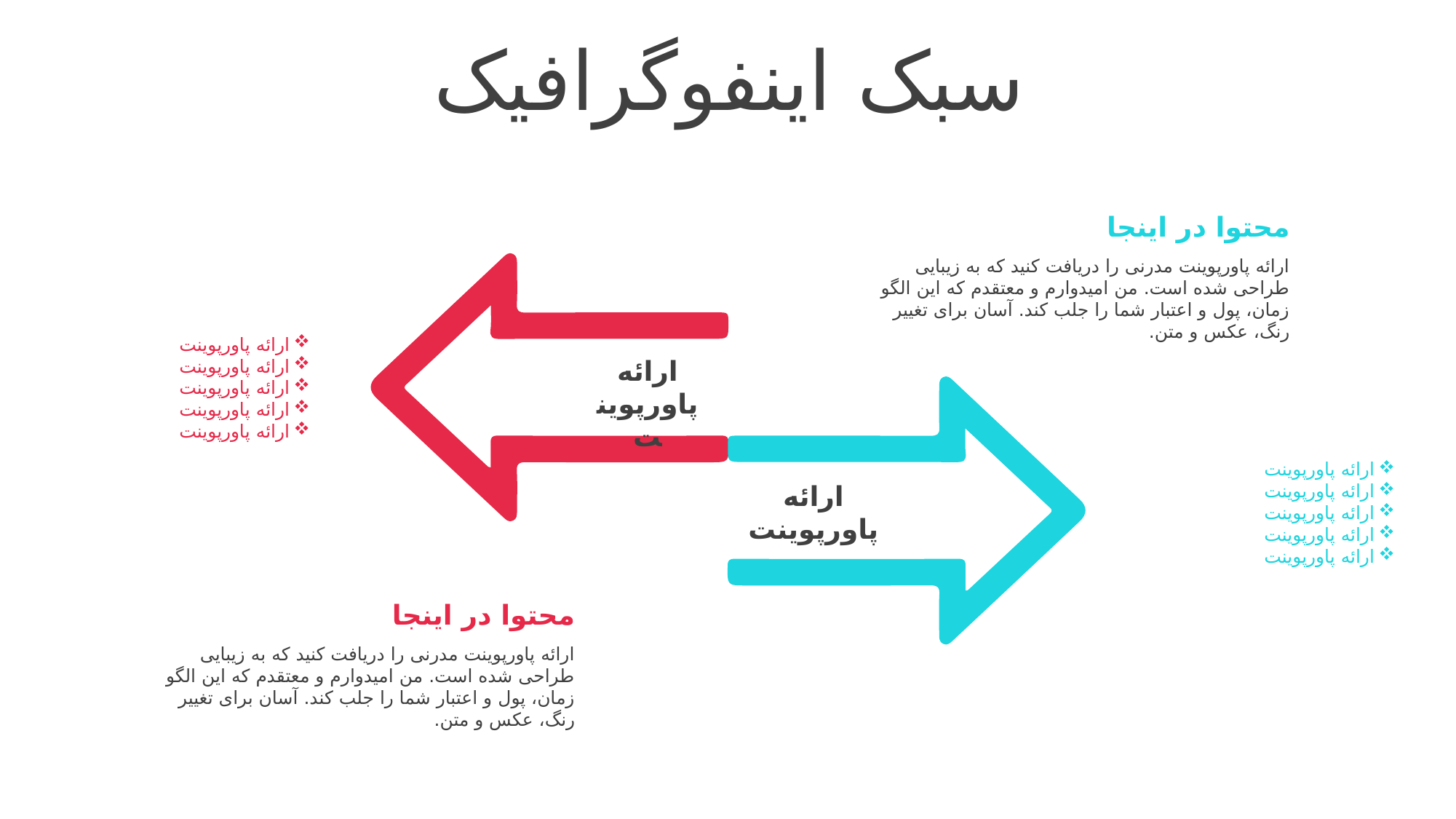

سبک اینفوگرافیک
محتوا در اینجا
ارائه پاورپوینت مدرنی را دریافت کنید که به زیبایی طراحی شده است. من امیدوارم و معتقدم که این الگو زمان، پول و اعتبار شما را جلب کند. آسان برای تغییر رنگ، عکس و متن.

ارائه پاورپوینت
ارائه پاورپوینت
ارائه پاورپوینت
ارائه پاورپوینت
ارائه پاورپوینت
ارائه پاورپوینت
ارائه پاورپوینت
ارائه پاورپوینت
ارائه پاورپوینت
ارائه پاورپوینت
ارائه پاورپوینت
ارائه پاورپوینت
محتوا در اینجا
ارائه پاورپوینت مدرنی را دریافت کنید که به زیبایی طراحی شده است. من امیدوارم و معتقدم که این الگو زمان، پول و اعتبار شما را جلب کند. آسان برای تغییر رنگ، عکس و متن.